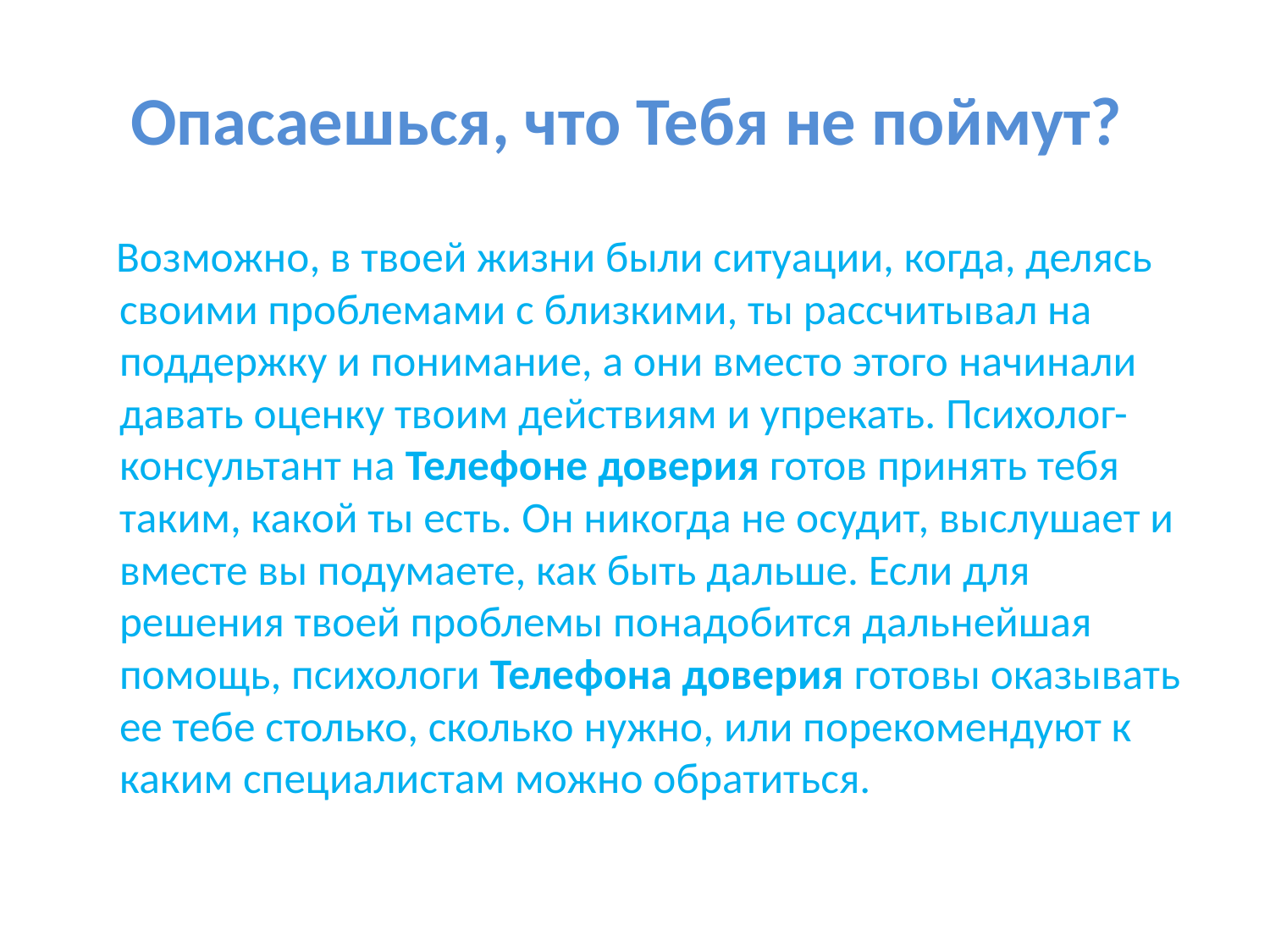

# Опасаешься, что Тебя не поймут?
    Возможно, в твоей жизни были ситуации, когда, делясь своими проблемами с близкими, ты рассчитывал на поддержку и понимание, а они вместо этого начинали давать оценку твоим действиям и упрекать. Психолог-консультант на Телефоне доверия готов принять тебя таким, какой ты есть. Он никогда не осудит, выслушает и вместе вы подумаете, как быть дальше. Если для решения твоей проблемы понадобится дальнейшая помощь, психологи Телефона доверия готовы оказывать ее тебе столько, сколько нужно, или порекомендуют к каким специалистам можно обратиться.